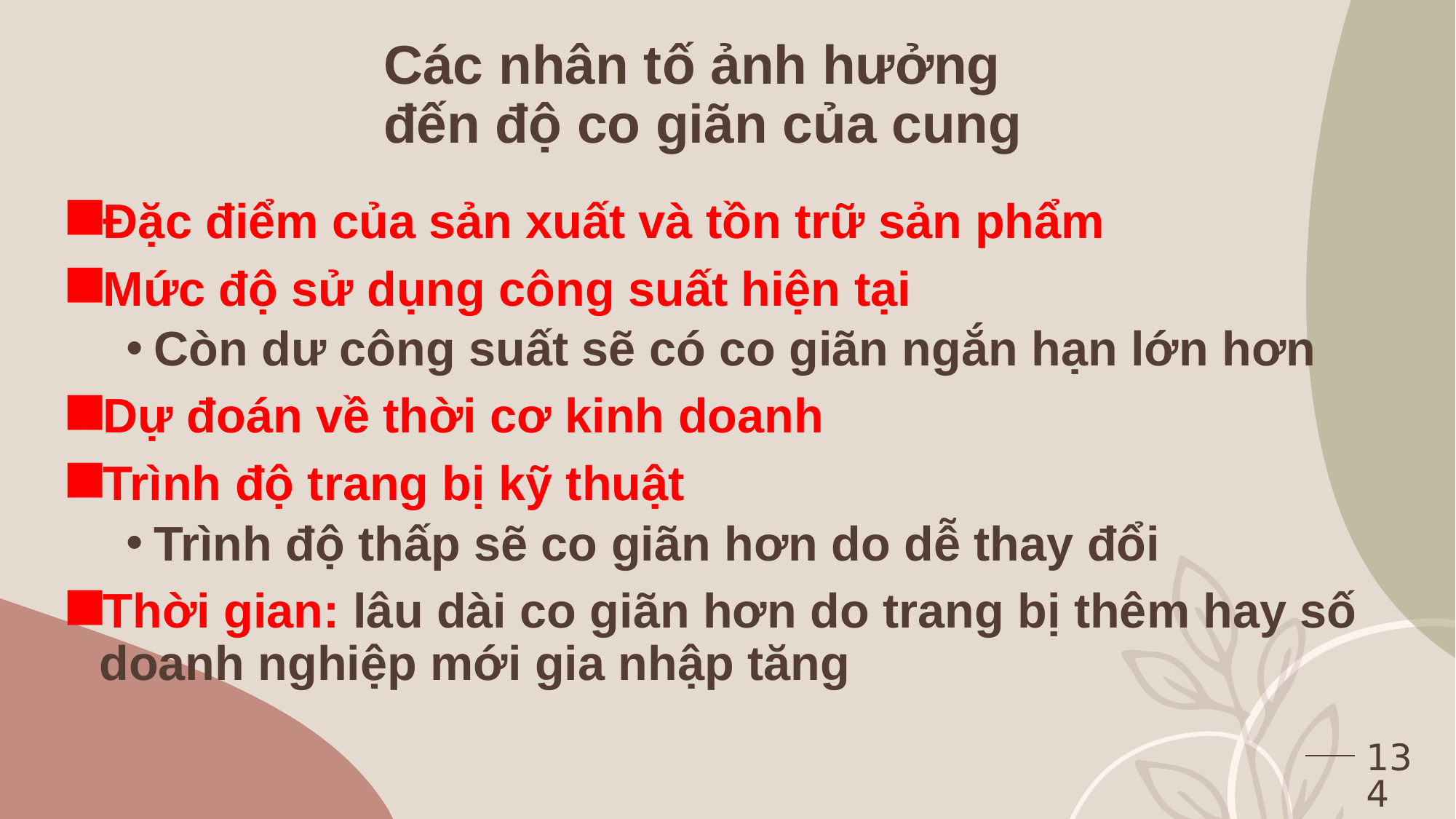

# Các nhân tố ảnh hưởng đến độ co giãn của cung
Đặc điểm của sản xuất và tồn trữ sản phẩm
Mức độ sử dụng công suất hiện tại
Còn dư công suất sẽ có co giãn ngắn hạn lớn hơn
Dự đoán về thời cơ kinh doanh
Trình độ trang bị kỹ thuật
Trình độ thấp sẽ co giãn hơn do dễ thay đổi
Thời gian: lâu dài co giãn hơn do trang bị thêm hay số doanh nghiệp mới gia nhập tăng
134